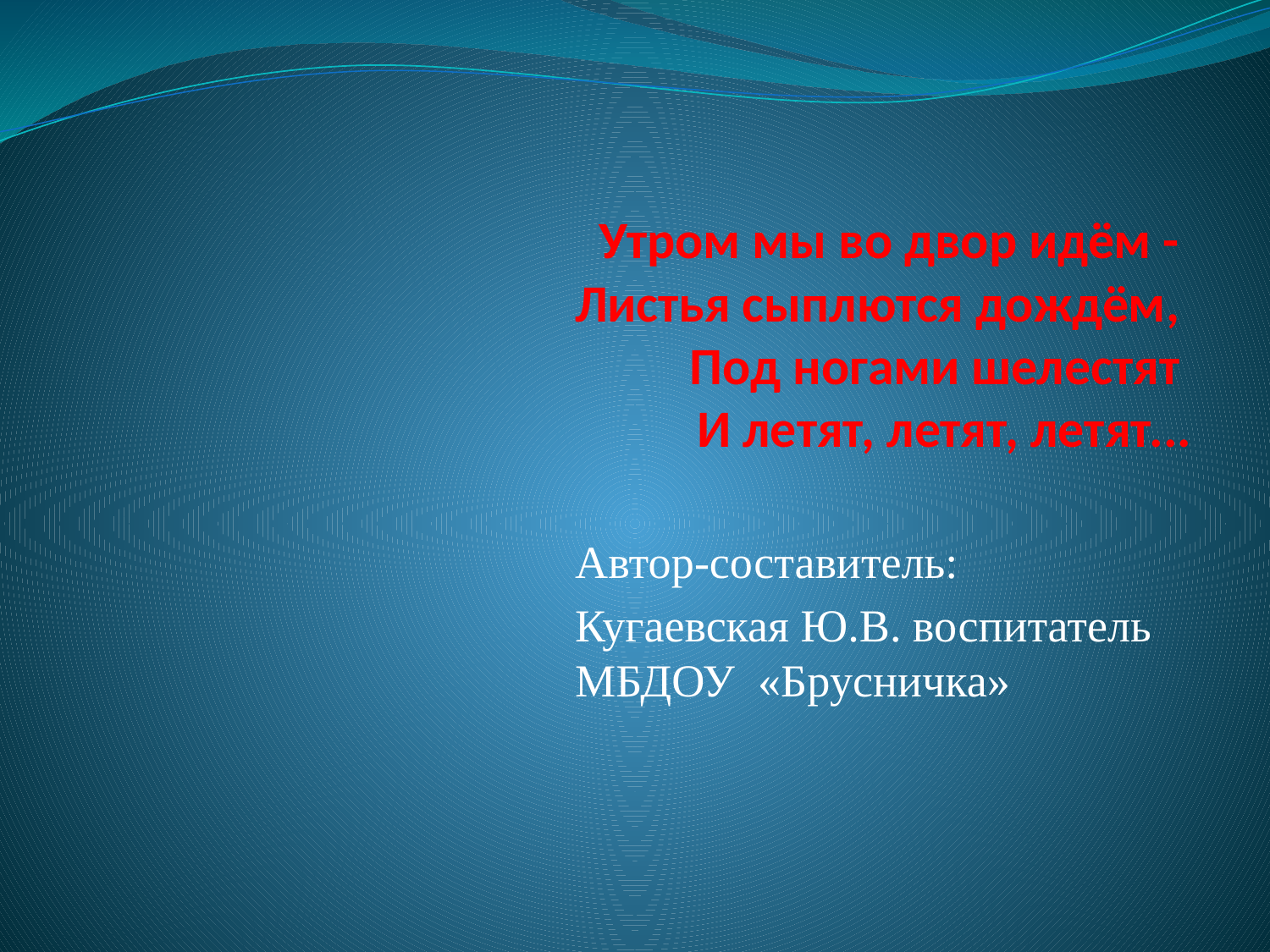

# Утром мы во двор идём - Листья сыплются дождём, Под ногами шелестят И летят, летят, летят...
Автор-составитель:
Кугаевская Ю.В. воспитатель МБДОУ  «Брусничка»